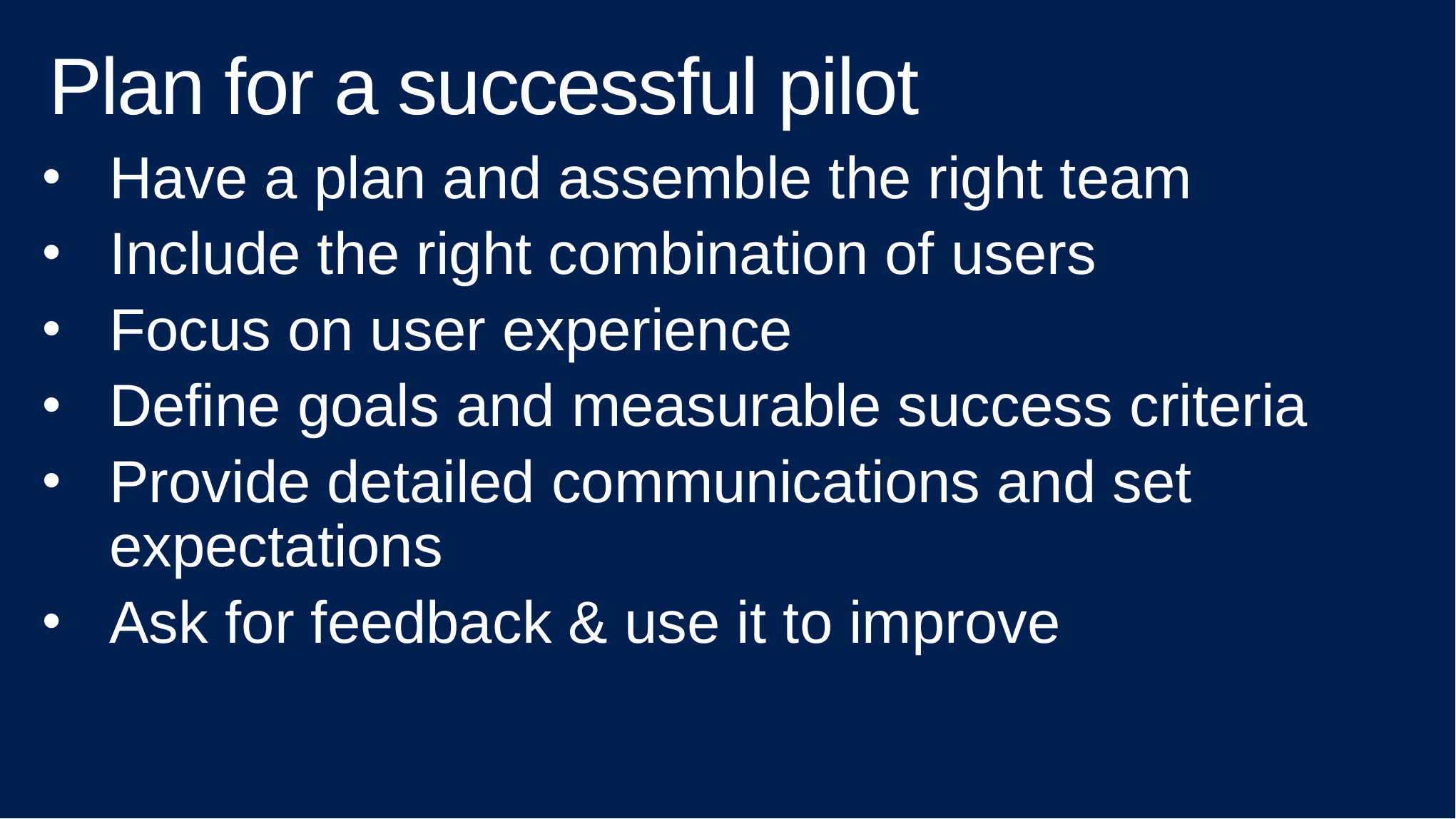

# Plan for a successful pilot
Have a plan and assemble the right team
Include the right combination of users
Focus on user experience
Define goals and measurable success criteria
Provide detailed communications and set expectations
Ask for feedback & use it to improve